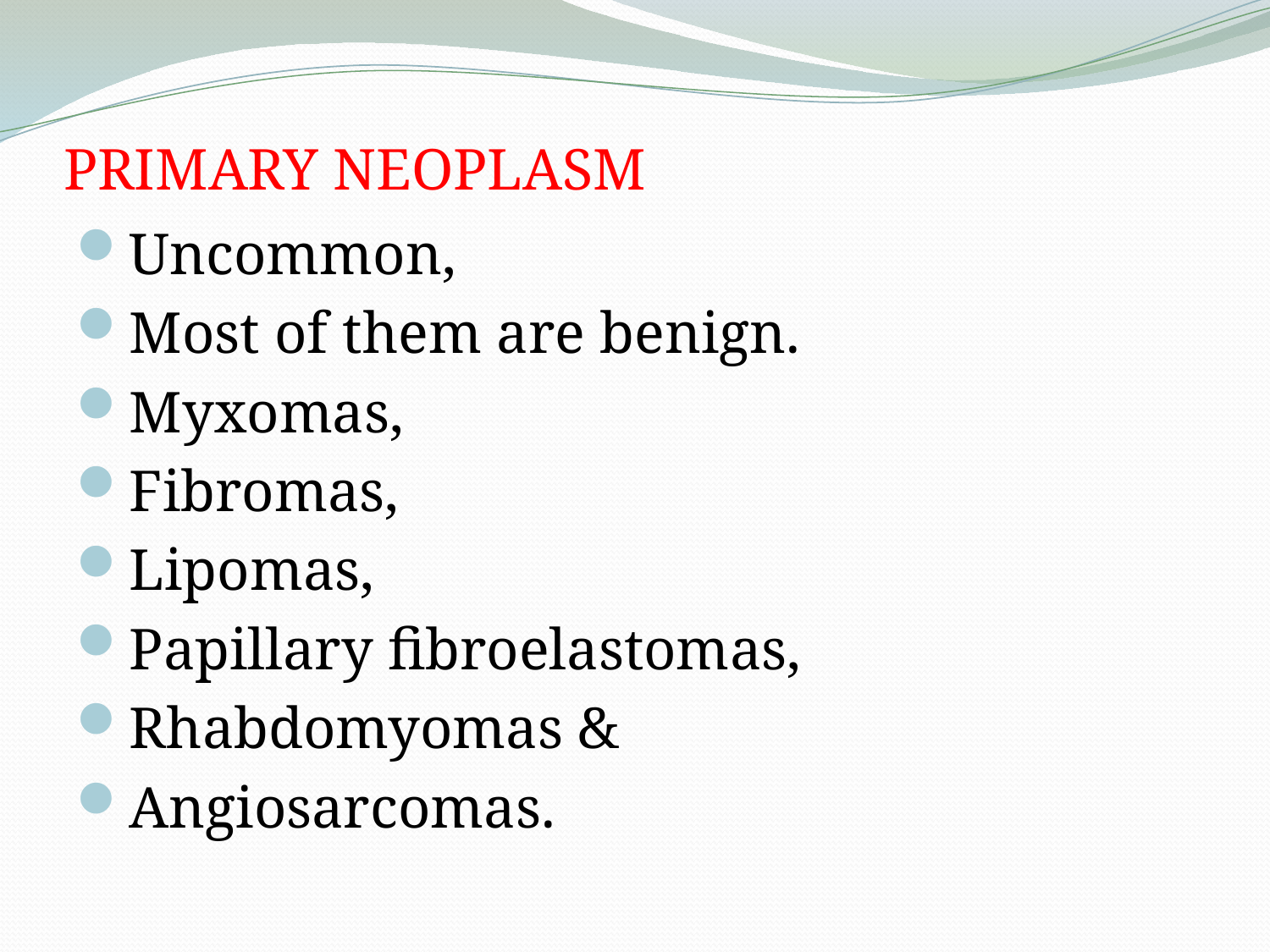

# PRIMARY NEOPLASM
Uncommon,
Most of them are benign.
Myxomas,
Fibromas,
Lipomas,
Papillary fibroelastomas,
Rhabdomyomas &
Angiosarcomas.